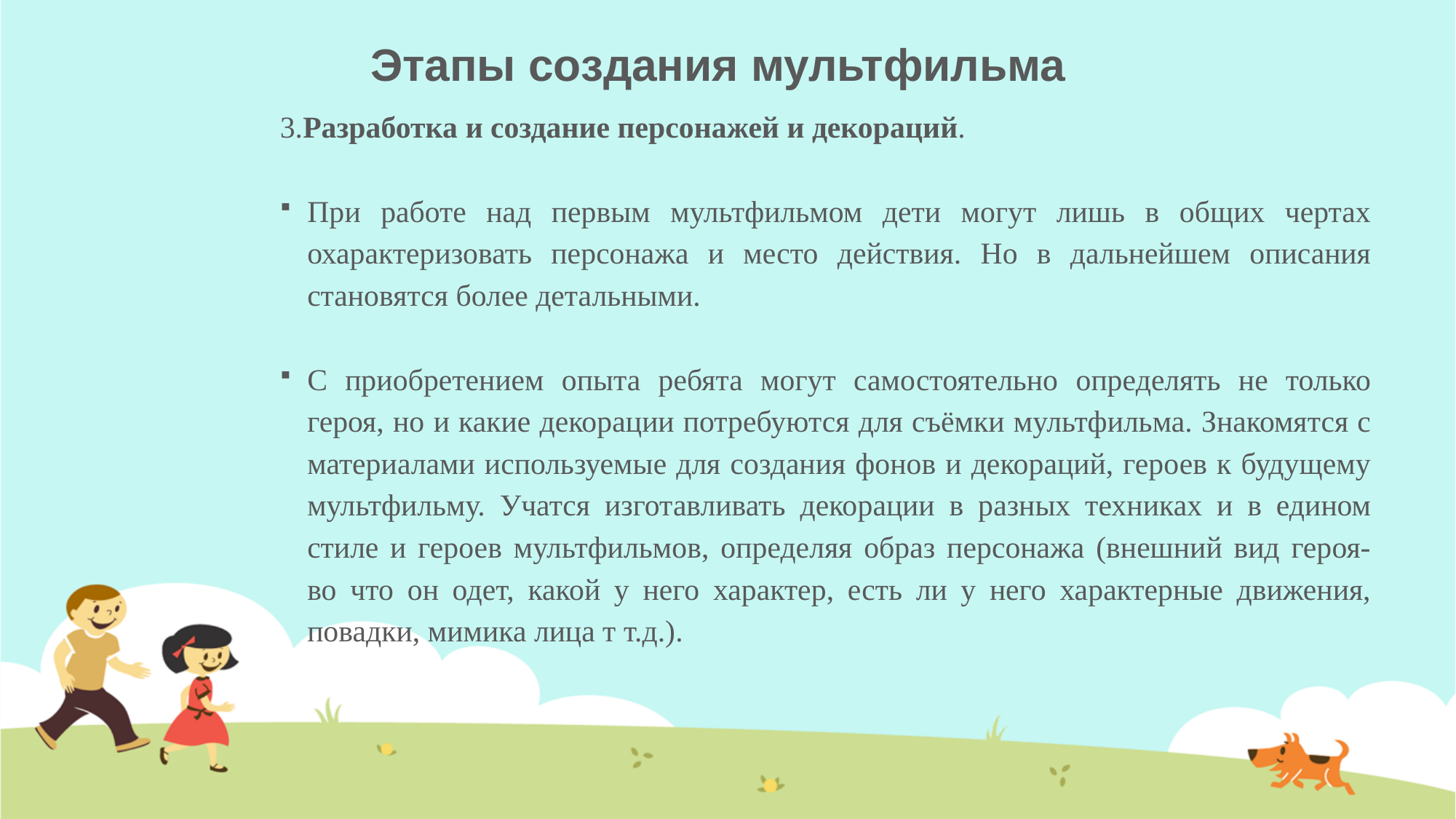

# Этапы создания мультфильма
3.Разработка и создание персонажей и декораций.
При работе над первым мультфильмом дети могут лишь в общих чертах охарактеризовать персонажа и место действия. Но в дальнейшем описания становятся более детальными.
С приобретением опыта ребята могут самостоятельно определять не только героя, но и какие декорации потребуются для съёмки мультфильма. Знакомятся с материалами используемые для создания фонов и декораций, героев к будущему мультфильму. Учатся изготавливать декорации в разных техниках и в едином стиле и героев мультфильмов, определяя образ персонажа (внешний вид героя- во что он одет, какой у него характер, есть ли у него характерные движения, повадки, мимика лица т т.д.).